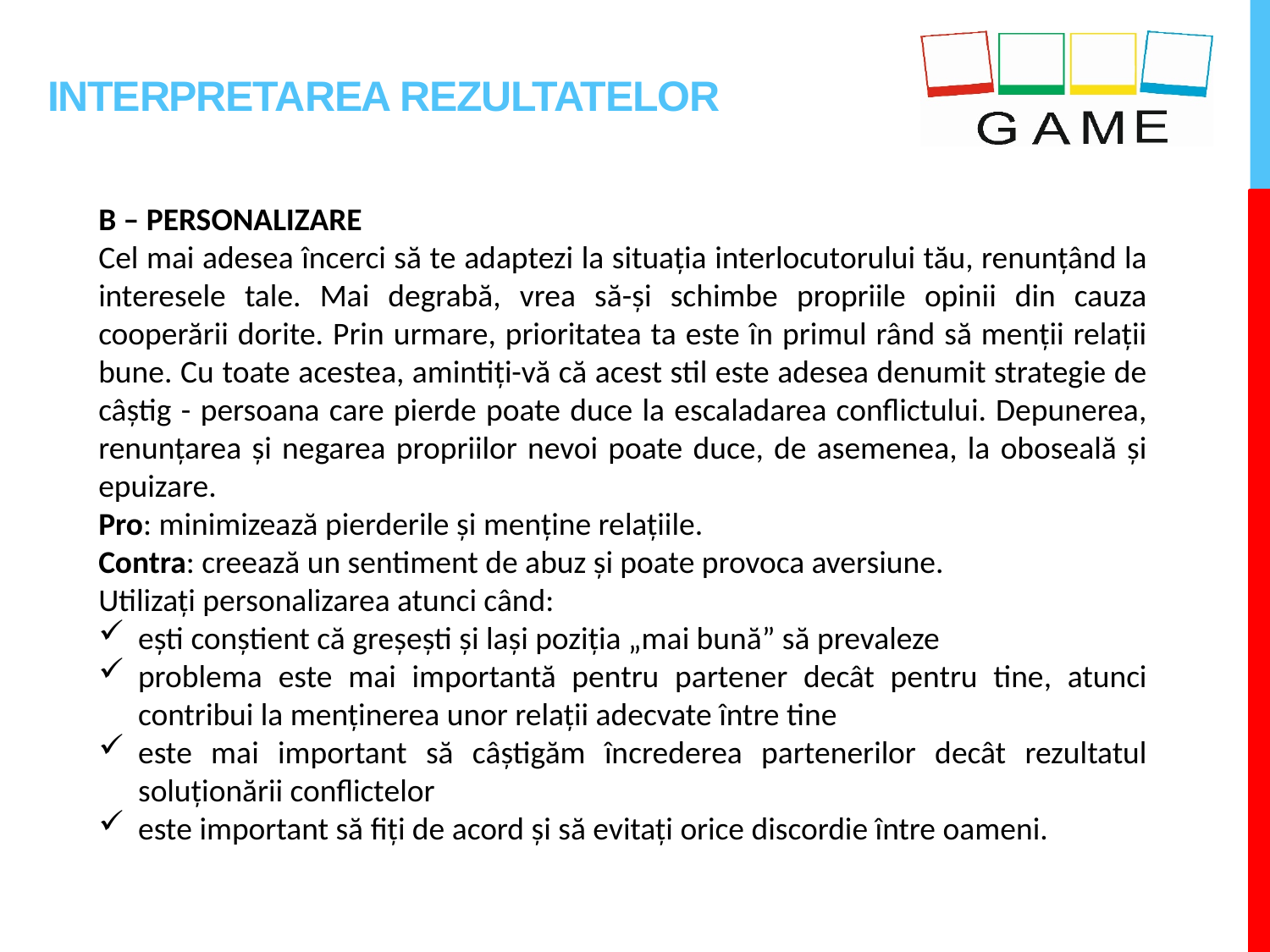

# INTERPRETAREA REZULTATELOR
B – PERSONALIZARE
Cel mai adesea încerci să te adaptezi la situația interlocutorului tău, renunțând la interesele tale. Mai degrabă, vrea să-și schimbe propriile opinii din cauza cooperării dorite. Prin urmare, prioritatea ta este în primul rând să menții relații bune. Cu toate acestea, amintiți-vă că acest stil este adesea denumit strategie de câștig - persoana care pierde poate duce la escaladarea conflictului. Depunerea, renunțarea și negarea propriilor nevoi poate duce, de asemenea, la oboseală și epuizare.
Pro: minimizează pierderile și menține relațiile.
Contra: creează un sentiment de abuz și poate provoca aversiune.
Utilizați personalizarea atunci când:
ești conștient că greșești și lași poziția „mai bună” să prevaleze
problema este mai importantă pentru partener decât pentru tine, atunci contribui la menținerea unor relații adecvate între tine
este mai important să câștigăm încrederea partenerilor decât rezultatul soluționării conflictelor
este important să fiți de acord și să evitați orice discordie între oameni.